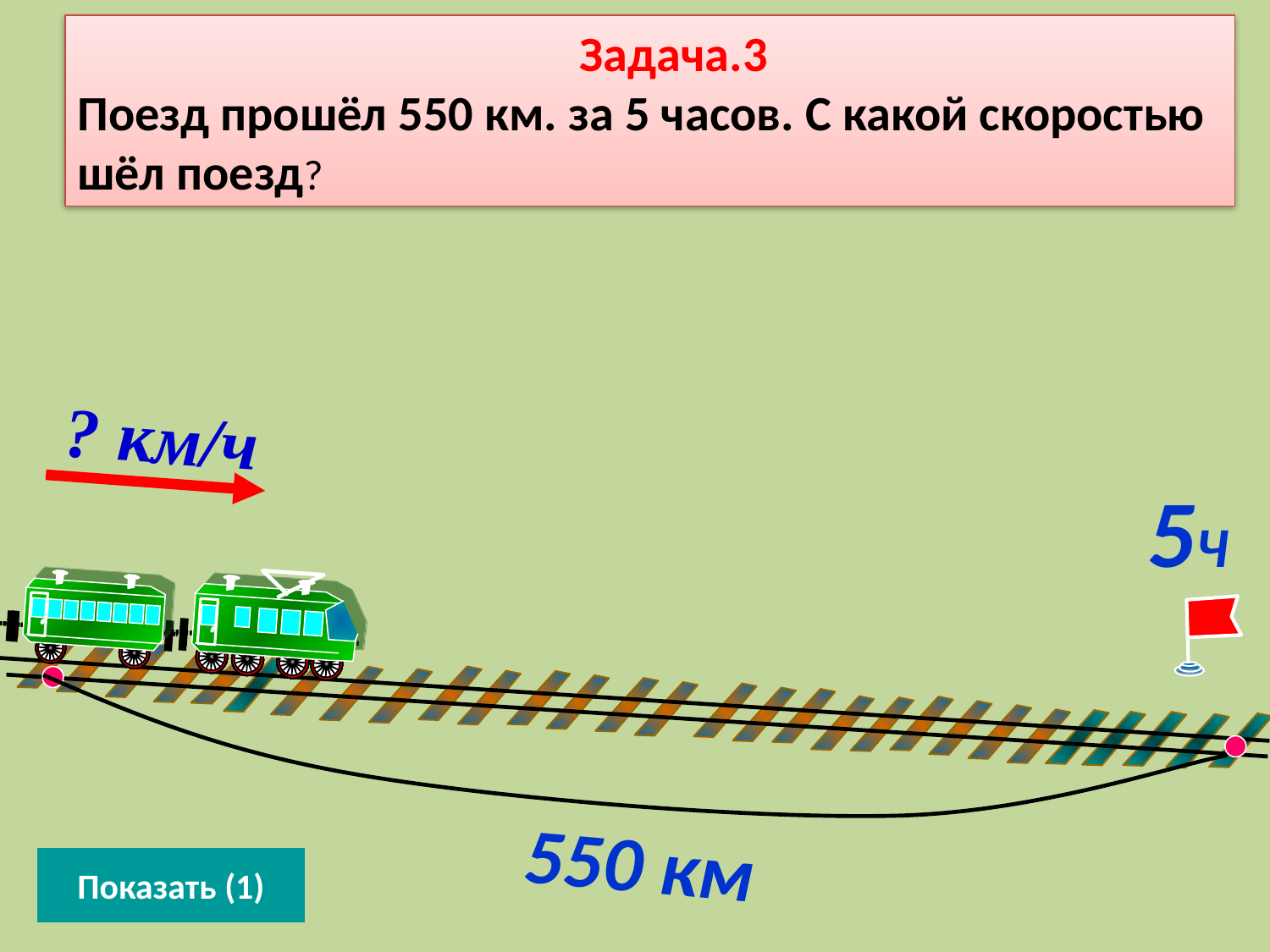

Задача.3
Поезд прошёл 550 км. за 5 часов. С какой скоростью шёл поезд?
? км/ч

5Ч

    550 км
Показать (1)